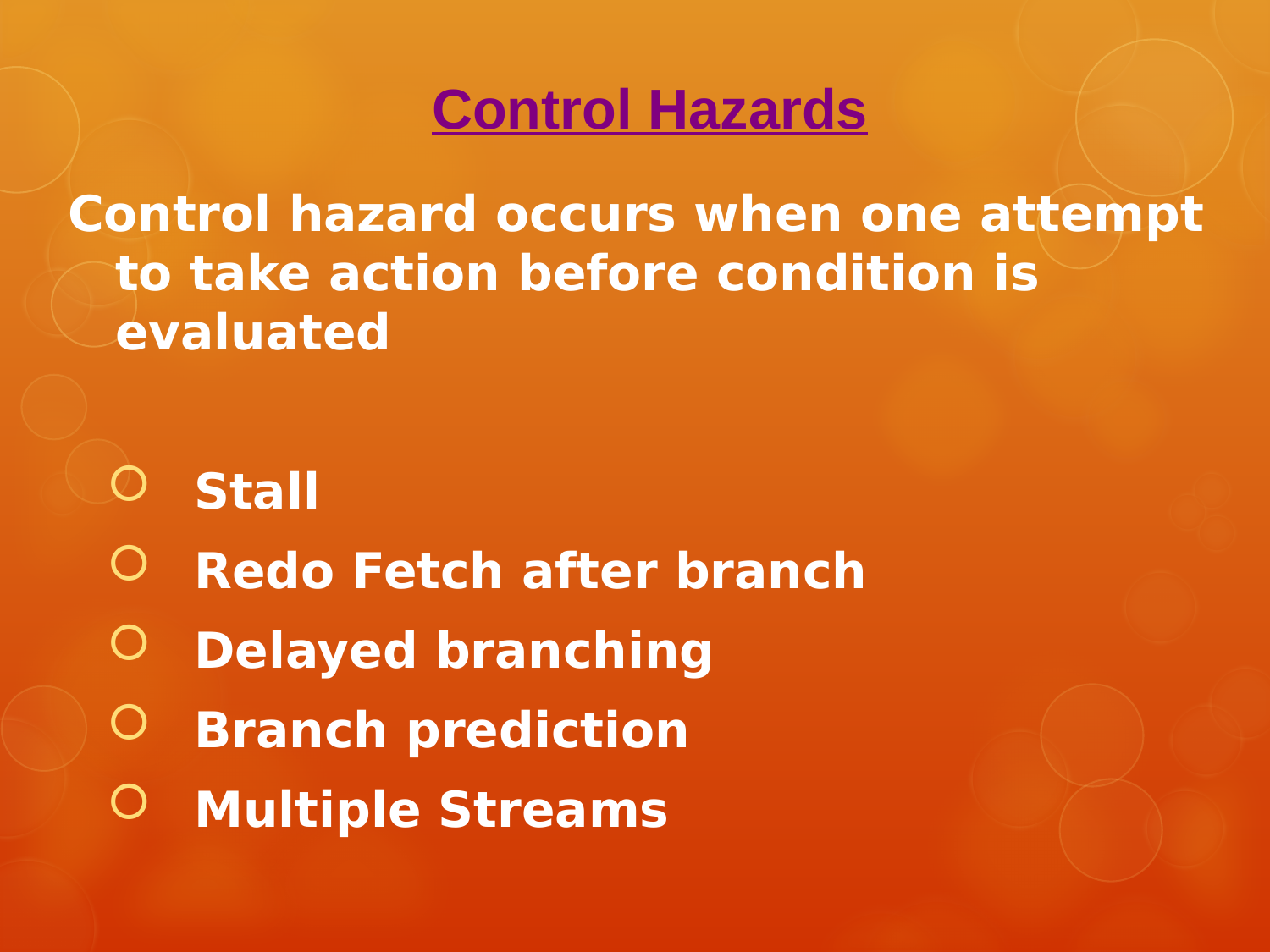

Control Hazards
Control hazard occurs when one attempt to take action before condition is evaluated

Stall
Redo Fetch after branch
Delayed branching
Branch prediction
Multiple Streams